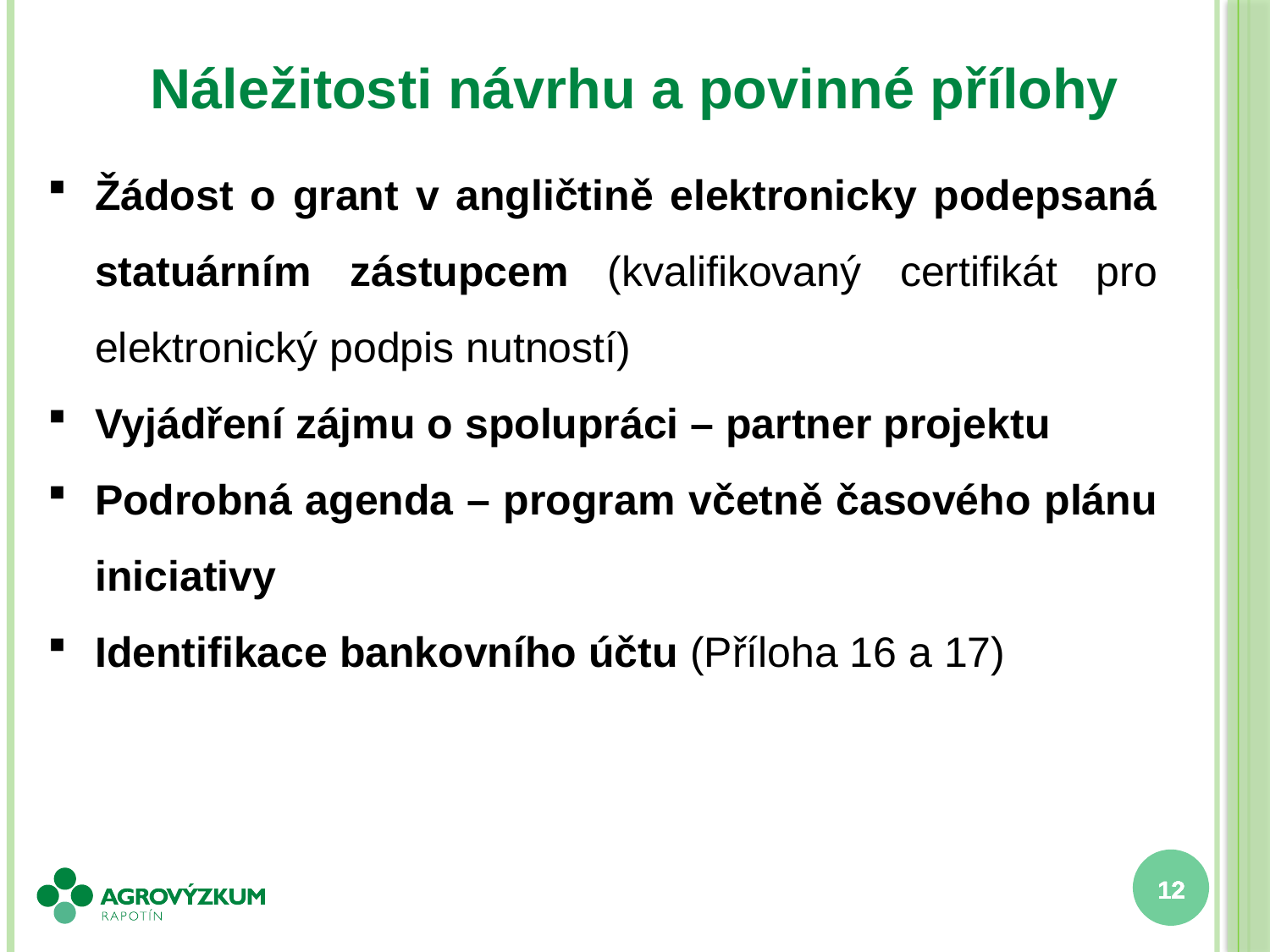

Náležitosti návrhu a povinné přílohy
Žádost o grant v angličtině elektronicky podepsaná statuárním zástupcem (kvalifikovaný certifikát pro elektronický podpis nutností)
Vyjádření zájmu o spolupráci – partner projektu
Podrobná agenda – program včetně časového plánu iniciativy
Identifikace bankovního účtu (Příloha 16 a 17)
12
12
12
12
12
12
12
12